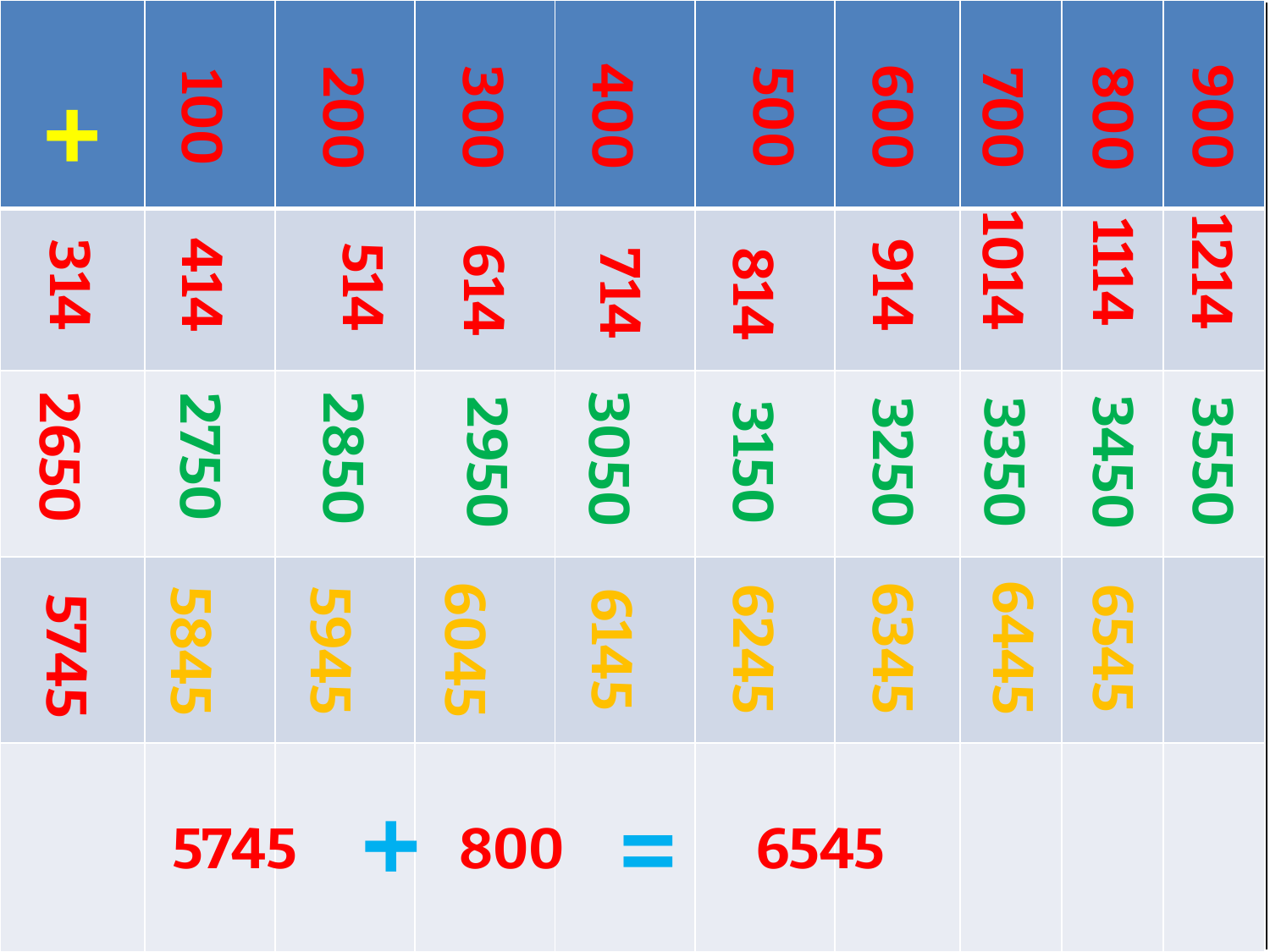

|  |  |  |  |  |  |  |  |  |  |
| --- | --- | --- | --- | --- | --- | --- | --- | --- | --- |
|  |  |  |  |  |  |  |  |  |  |
|  |  |  |  |  |  |  |  |  |  |
|  |  |  |  |  |  |  |  |  |  |
|  |  |  |  |  |  |  |  |  |  |
+
400
500
600
900
100
200
300
700
800
1014
1114
1214
314
414
914
514
614
714
814
#
2750
2650
2850
3050
3550
2950
3150
3250
3450
3350
6445
6345
6545
6145
6245
6045
5945
5845
5745
=
+
6545
800
5745